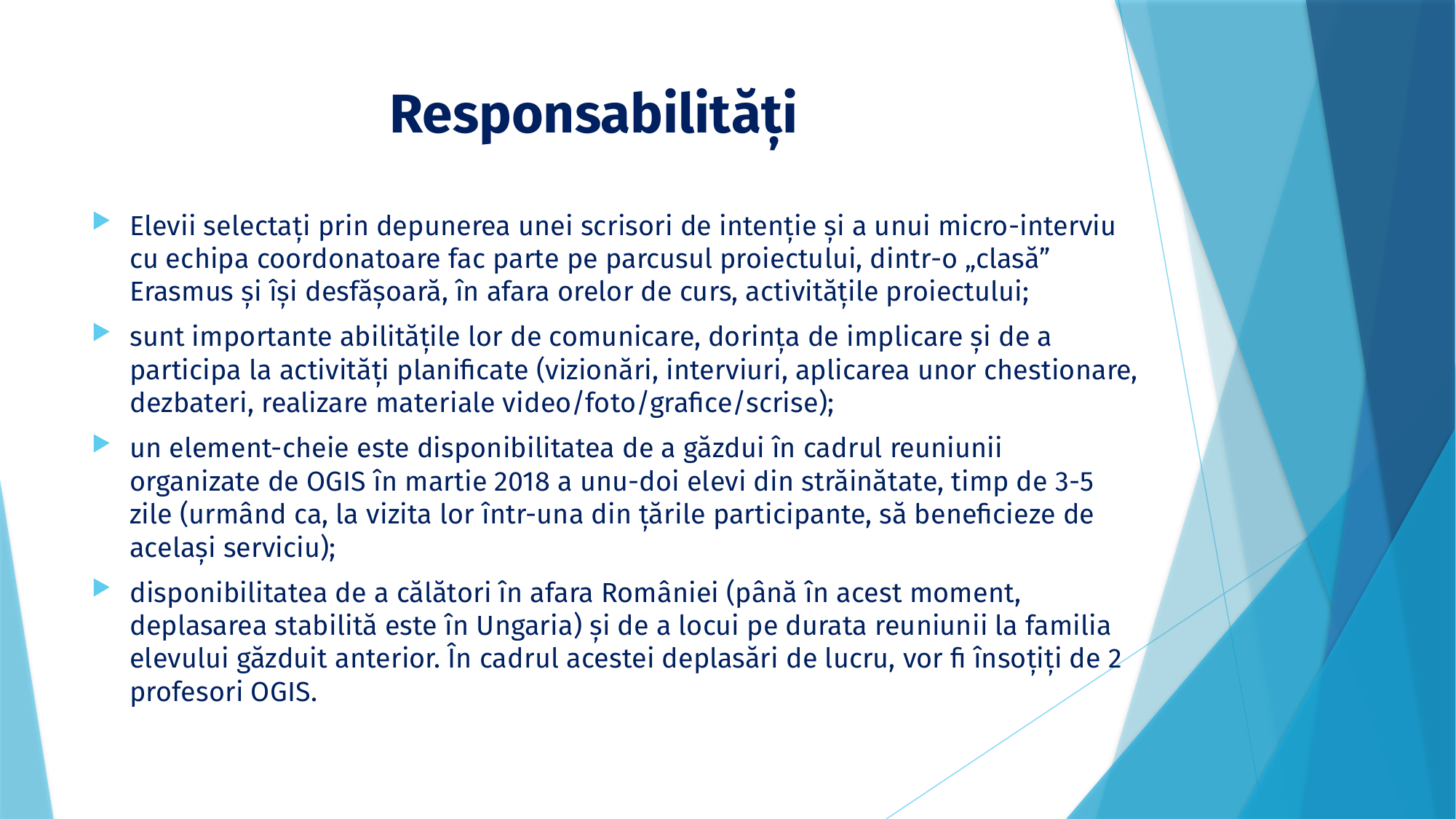

# Responsabilități
Elevii selectați prin depunerea unei scrisori de intenție și a unui micro-interviu cu echipa coordonatoare fac parte pe parcusul proiectului, dintr-o „clasă” Erasmus și își desfășoară, în afara orelor de curs, activitățile proiectului;
sunt importante abilitățile lor de comunicare, dorința de implicare și de a participa la activități planificate (vizionări, interviuri, aplicarea unor chestionare, dezbateri, realizare materiale video/foto/grafice/scrise);
un element-cheie este disponibilitatea de a găzdui în cadrul reuniunii organizate de OGIS în martie 2018 a unu-doi elevi din străinătate, timp de 3-5 zile (urmând ca, la vizita lor într-una din țările participante, să beneficieze de același serviciu);
disponibilitatea de a călători în afara României (până în acest moment, deplasarea stabilită este în Ungaria) și de a locui pe durata reuniunii la familia elevului găzduit anterior. În cadrul acestei deplasări de lucru, vor fi însoțiți de 2 profesori OGIS.